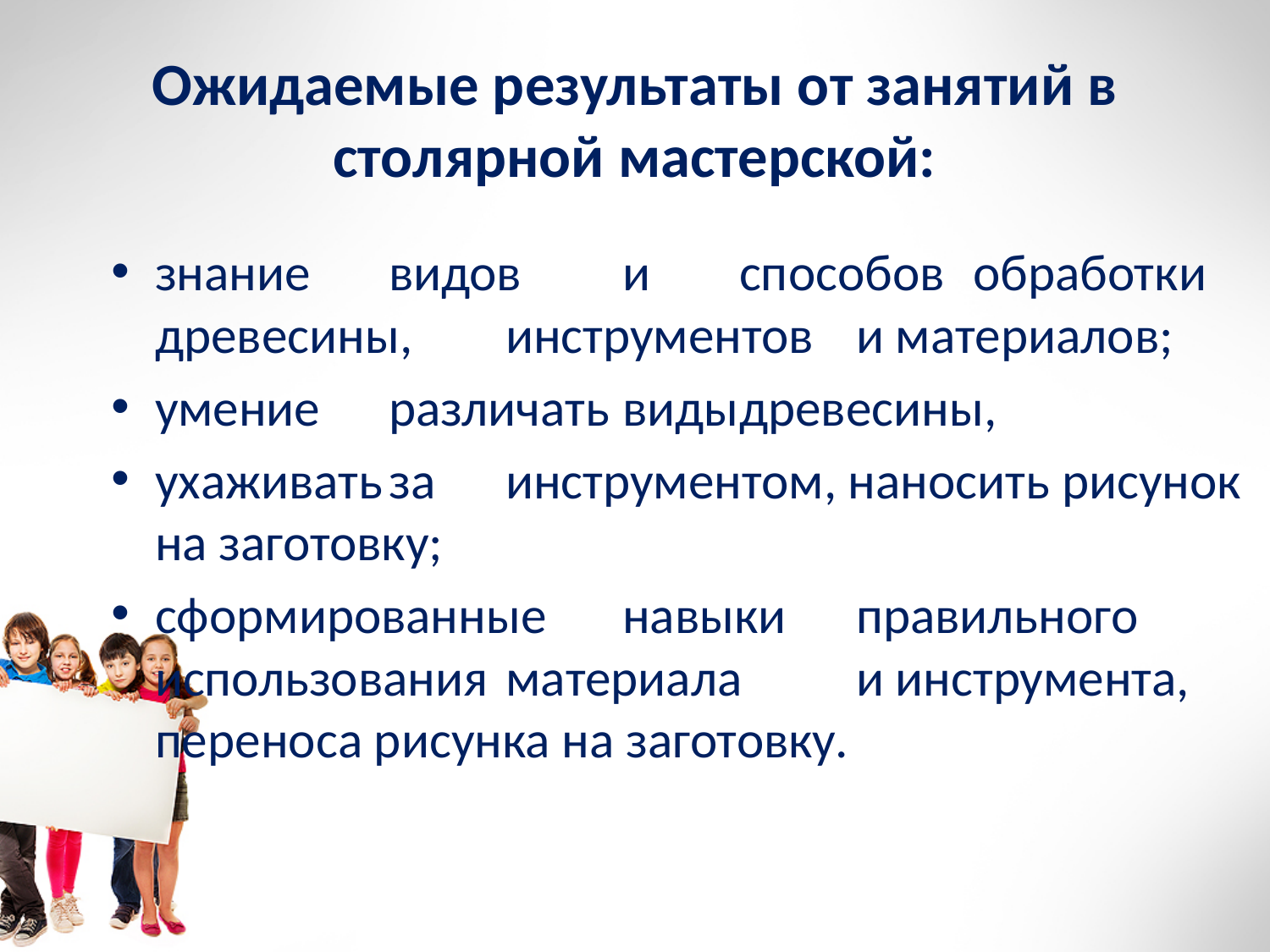

# Ожидаемые результаты от занятий в столярной мастерской:
знание	видов	и	способов	обработки древесины,	инструментов	и материалов;
умение	различать	виды	древесины,
ухаживать	за	инструментом, наносить рисунок на заготовку;
сформированные	навыки	правильного использования	материала	и инструмента, переноса рисунка на заготовку.